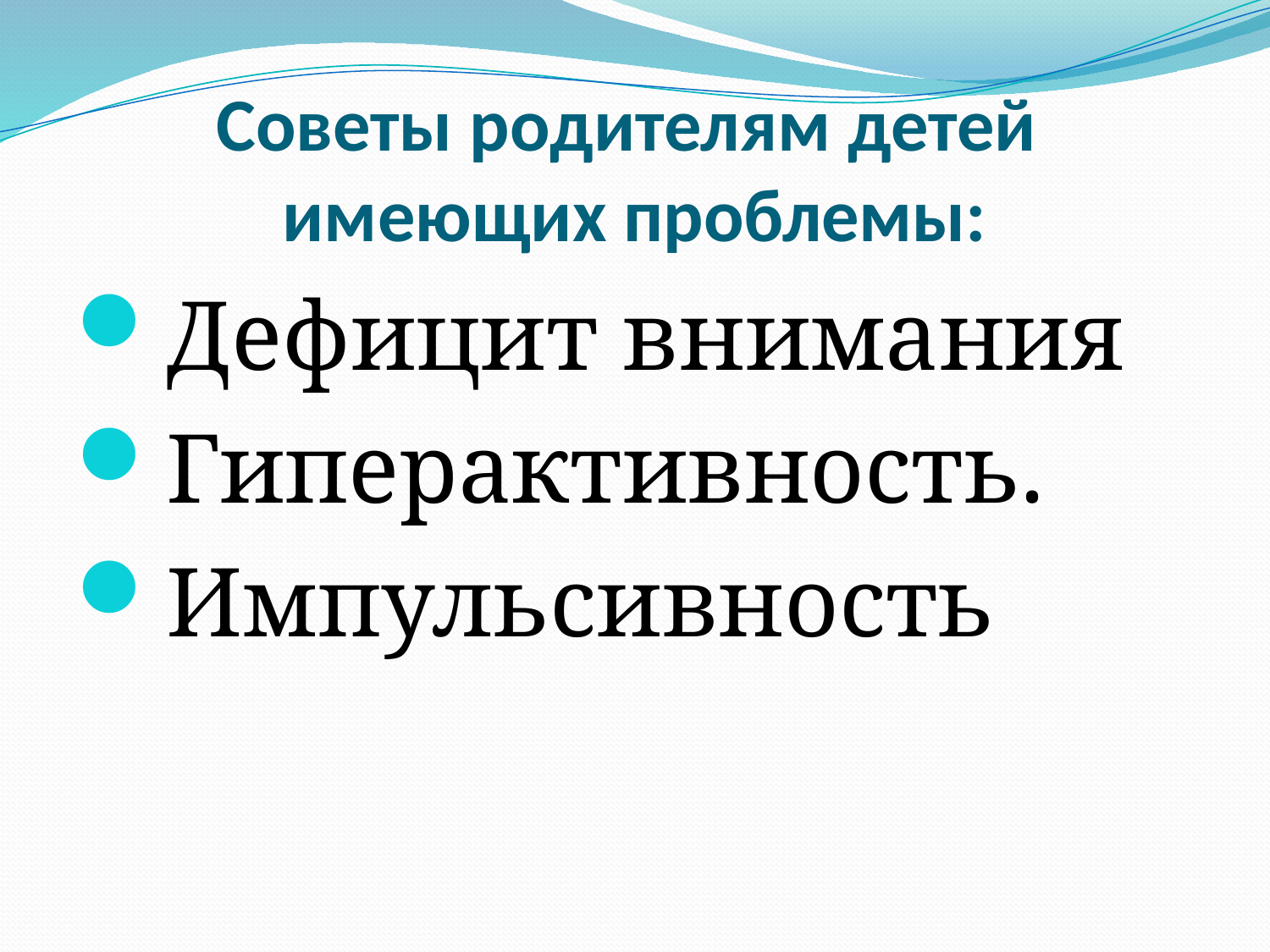

# Советы родителям детей  имеющих проблемы:
Дефицит внимания
Гиперактивность.
Импульсивность